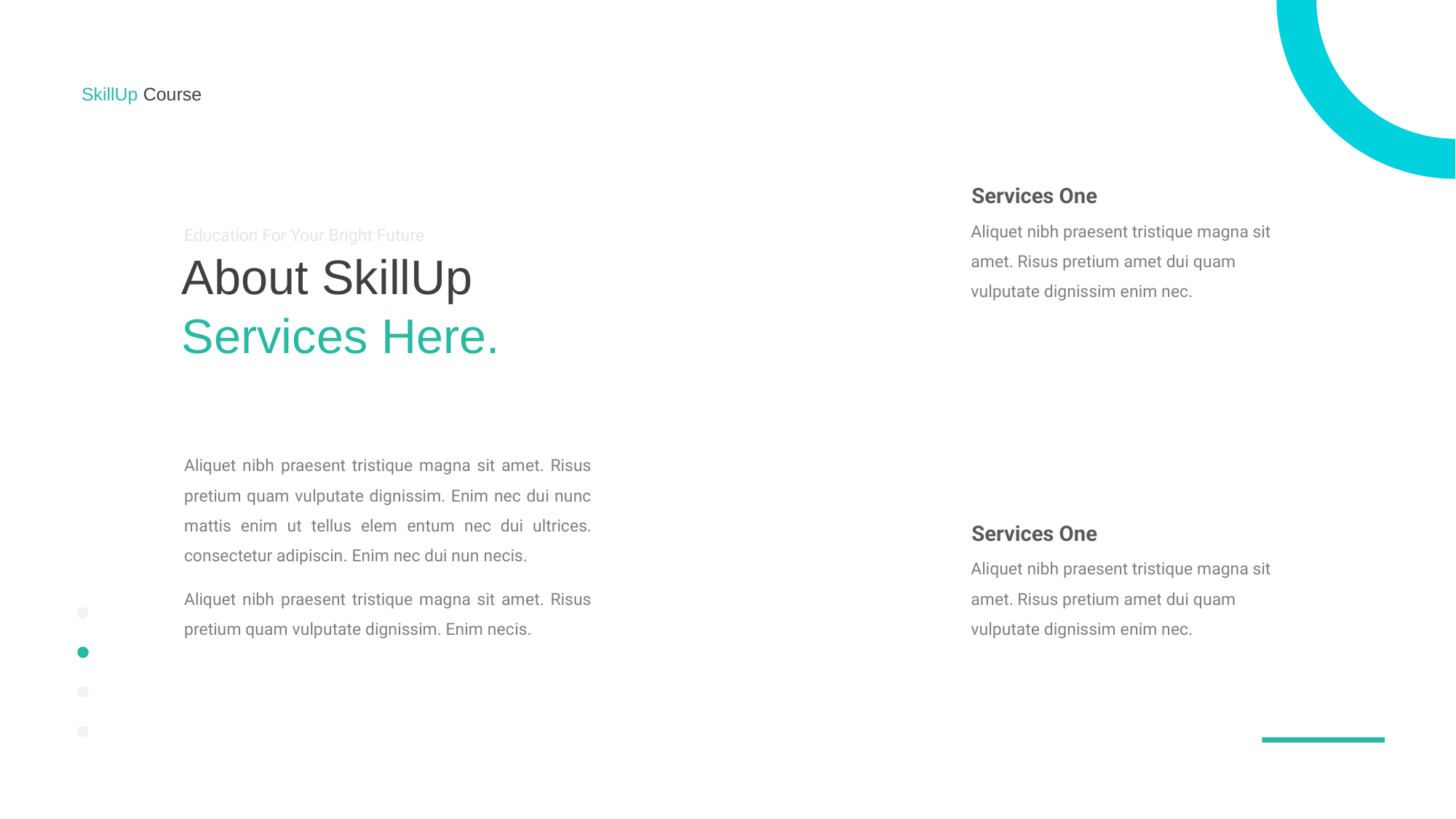

SkillUp Course

Services One
Aliquet nibh praesent tristique magna sit amet. Risus pretium amet dui quam vulputate dignissim enim nec.
Education For Your Bright Future
About SkillUp Services Here.
Aliquet nibh praesent tristique magna sit amet. Risus pretium quam vulputate dignissim. Enim nec dui nunc mattis enim ut tellus elem entum nec dui ultrices. consectetur adipiscin. Enim nec dui nun necis.

Services One
Aliquet nibh praesent tristique magna sit amet. Risus pretium amet dui quam vulputate dignissim enim nec.
Aliquet nibh praesent tristique magna sit amet. Risus pretium quam vulputate dignissim. Enim necis.